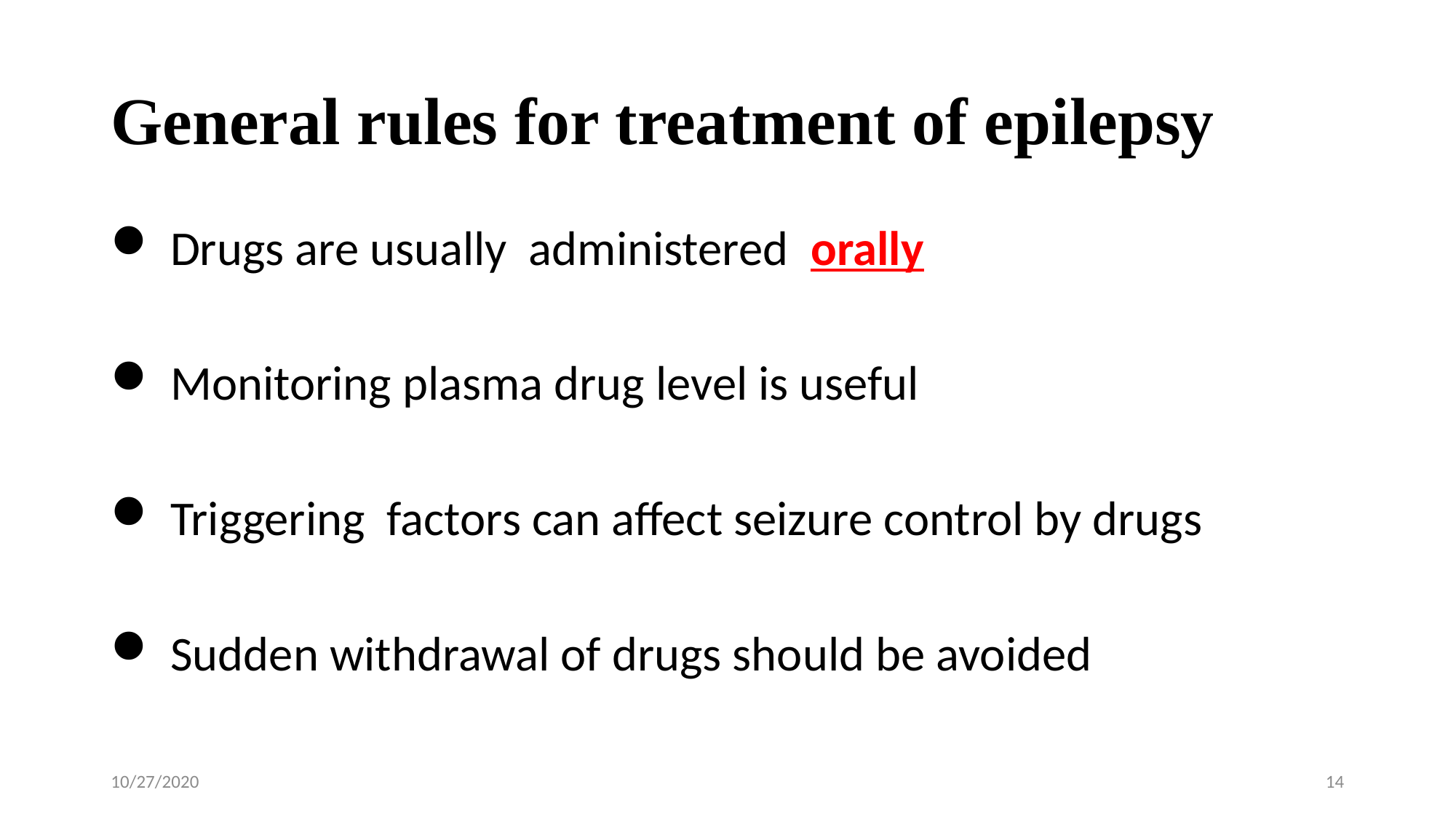

# General rules for treatment of epilepsy
 Drugs are usually  administered  orally

 Monitoring plasma drug level is useful

 Triggering  factors can affect seizure control by drugs

 Sudden withdrawal of drugs should be avoided

10/27/2020
14